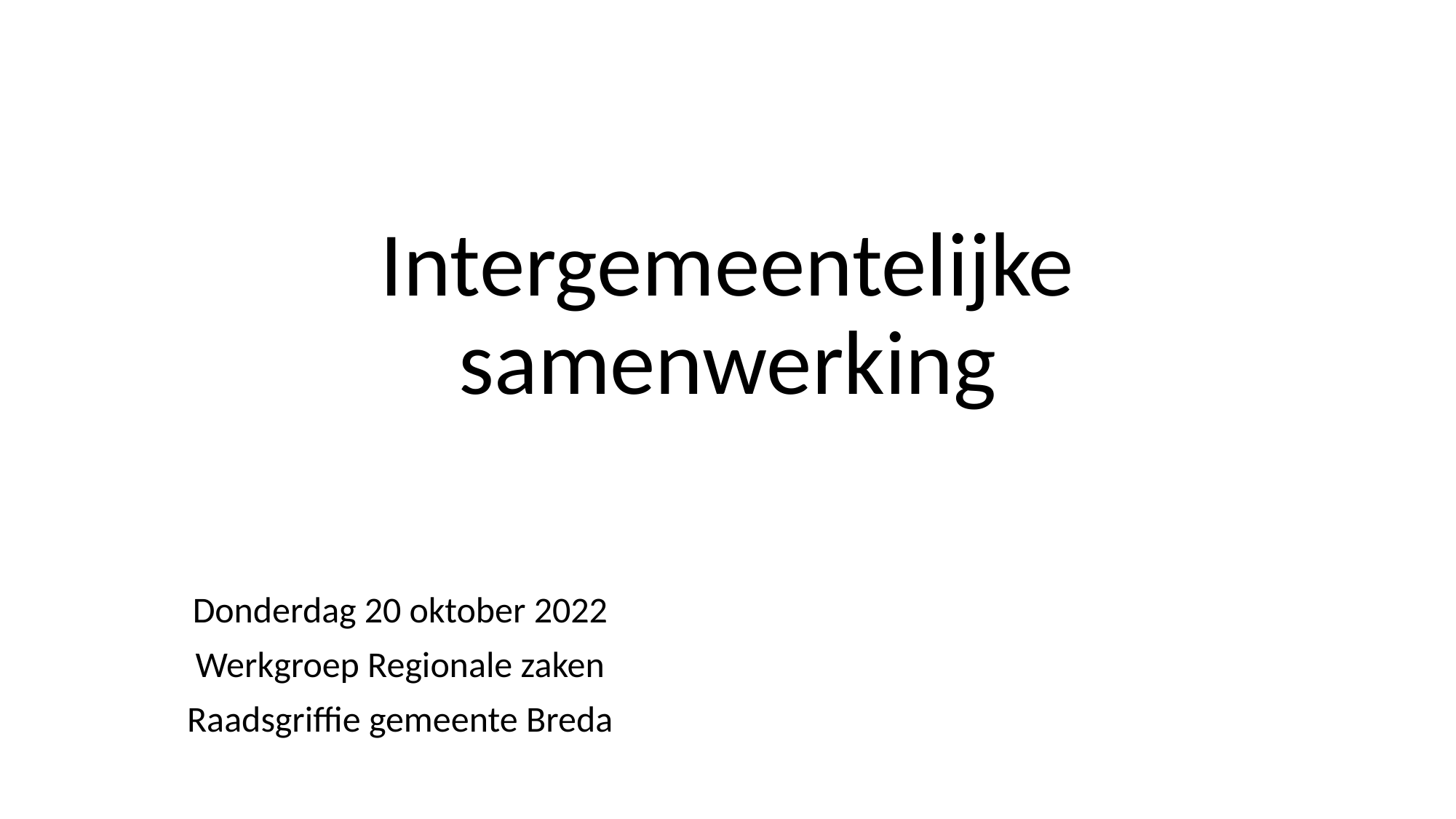

# Intergemeentelijke samenwerking
Donderdag 20 oktober 2022
Werkgroep Regionale zaken
Raadsgriffie gemeente Breda